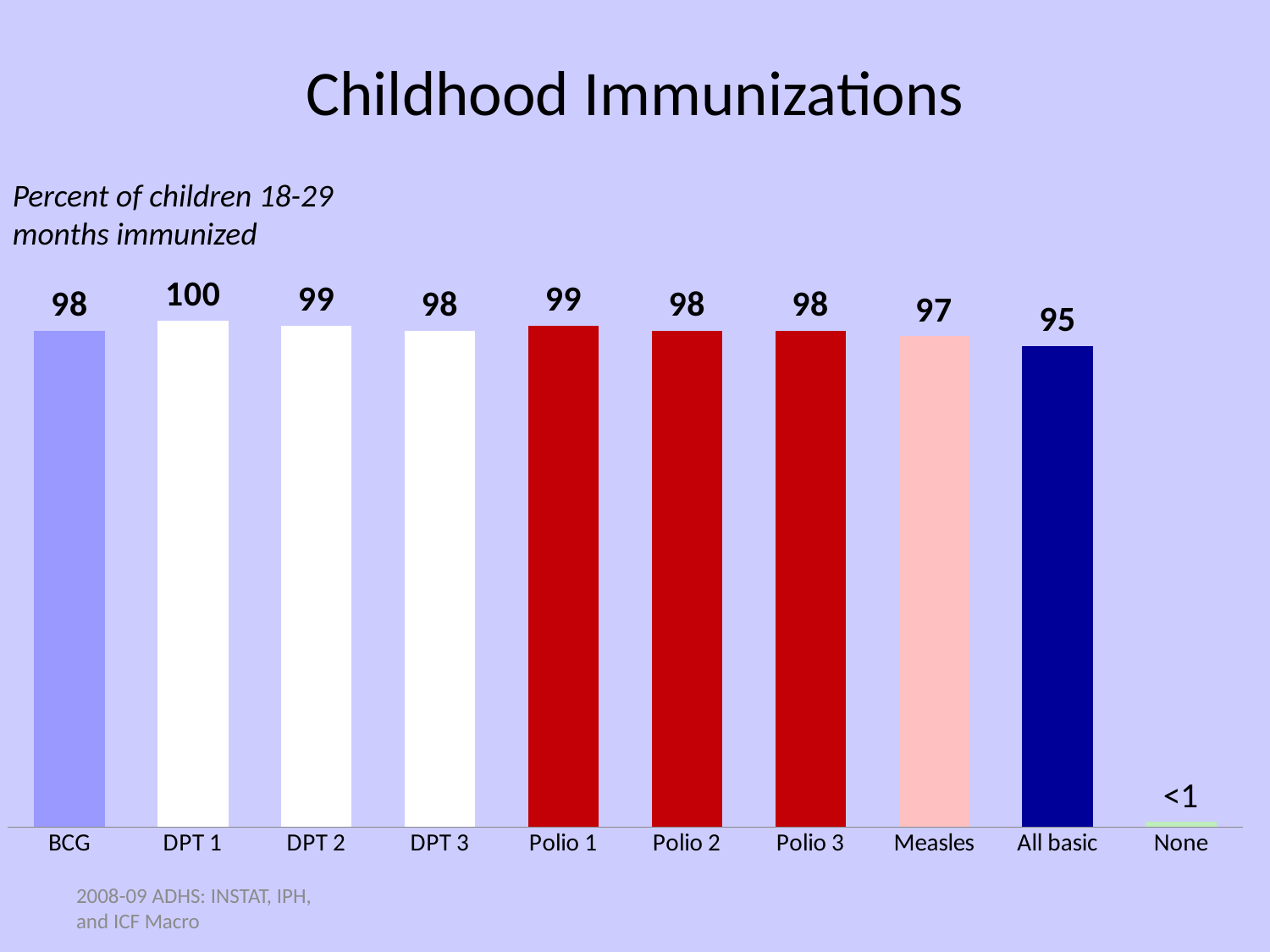

# Childhood Immunizations
Percent of children 18-29 months immunized

### Chart

| Category | Series 1 |
|---|---|
| BCG | 98.0 |
| DPT 1 | 100.0 |
| DPT 2 | 99.0 |
| DPT 3 | 98.0 |
| Polio 1 | 99.0 |
| Polio 2 | 98.0 |
| Polio 3 | 98.0 |
| Measles | 97.0 |
| All basic | 95.0 |
| None | 1.0 |
2008-09 ADHS: INSTAT, IPH, and ICF Macro